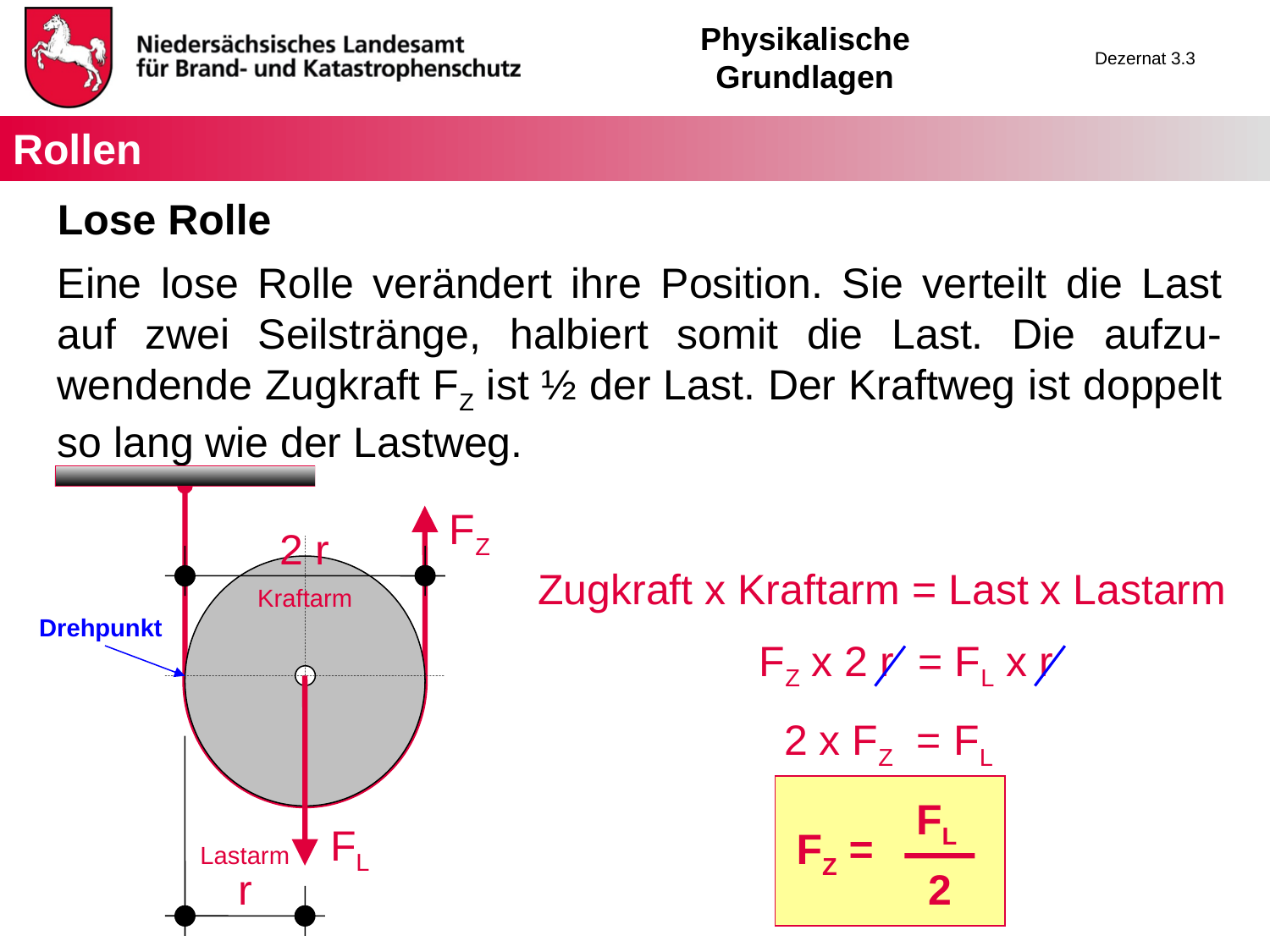

# Rollen
Lose Rolle
Eine lose Rolle verändert ihre Position. Sie verteilt die Last auf zwei Seilstränge, halbiert somit die Last. Die aufzu-wendende Zugkraft FZ ist ½ der Last. Der Kraftweg ist doppelt so lang wie der Lastweg.

FZ

2 r

Zugkraft x Kraftarm = Last x Lastarm
    FZ x 2 r  = FL x r
 2 x FZ  = FL

Kraftarm
Drehpunkt

FL
2
FL
FZ =
Lastarm

r